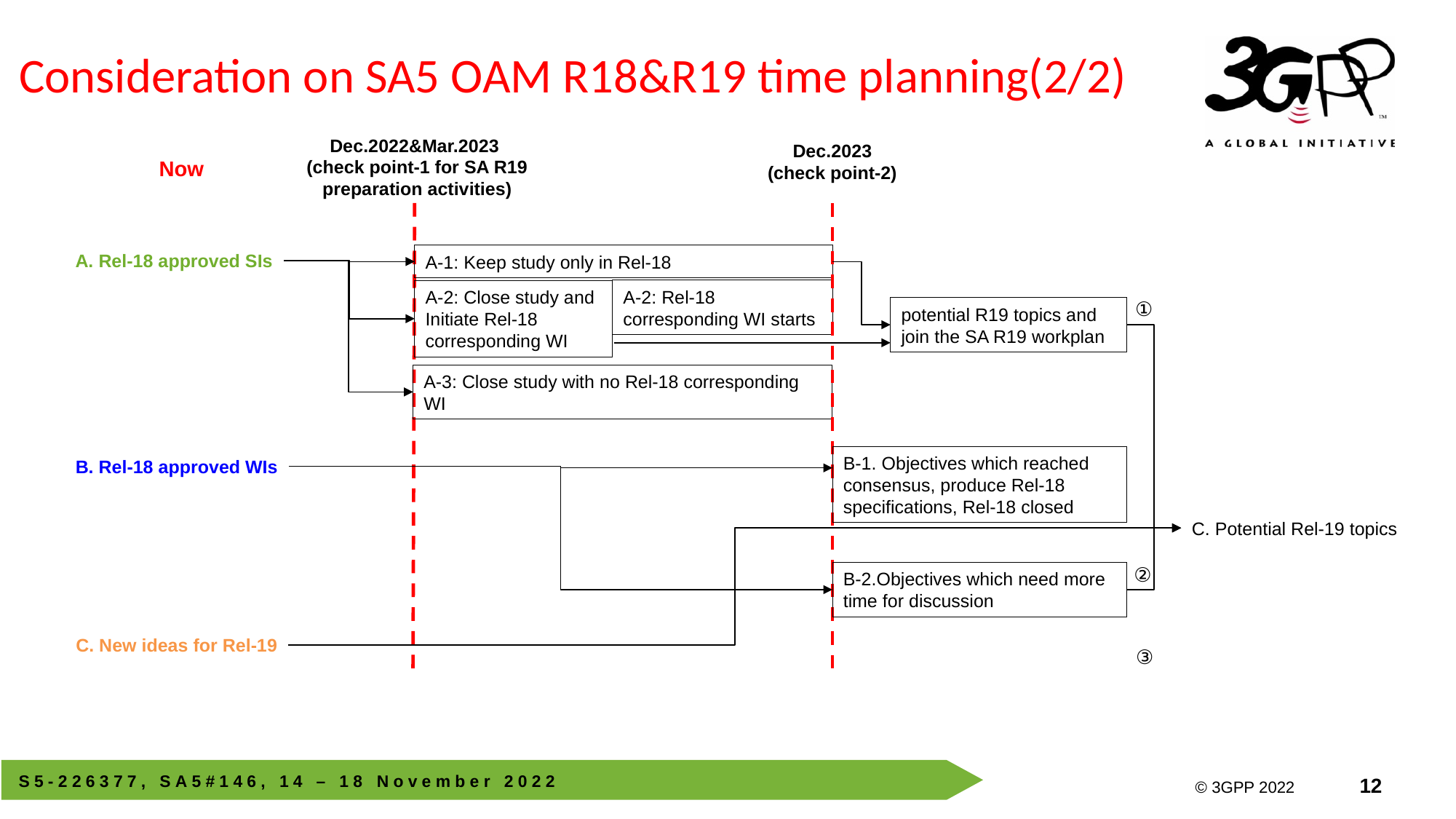

# Consideration on SA5 OAM R18&R19 time planning(2/2)
Dec.2022&Mar.2023
(check point-1 for SA R19 preparation activities)
Dec.2023
(check point-2)
Now
A. Rel-18 approved SIs
A-1: Keep study only in Rel-18
A-2: Rel-18 corresponding WI starts
A-2: Close study and Initiate Rel-18 corresponding WI
①
potential R19 topics and join the SA R19 workplan
A-3: Close study with no Rel-18 corresponding WI
B-1. Objectives which reached consensus, produce Rel-18 specifications, Rel-18 closed
B. Rel-18 approved WIs
C. Potential Rel-19 topics
②
B-2.Objectives which need more time for discussion
C. New ideas for Rel-19
③